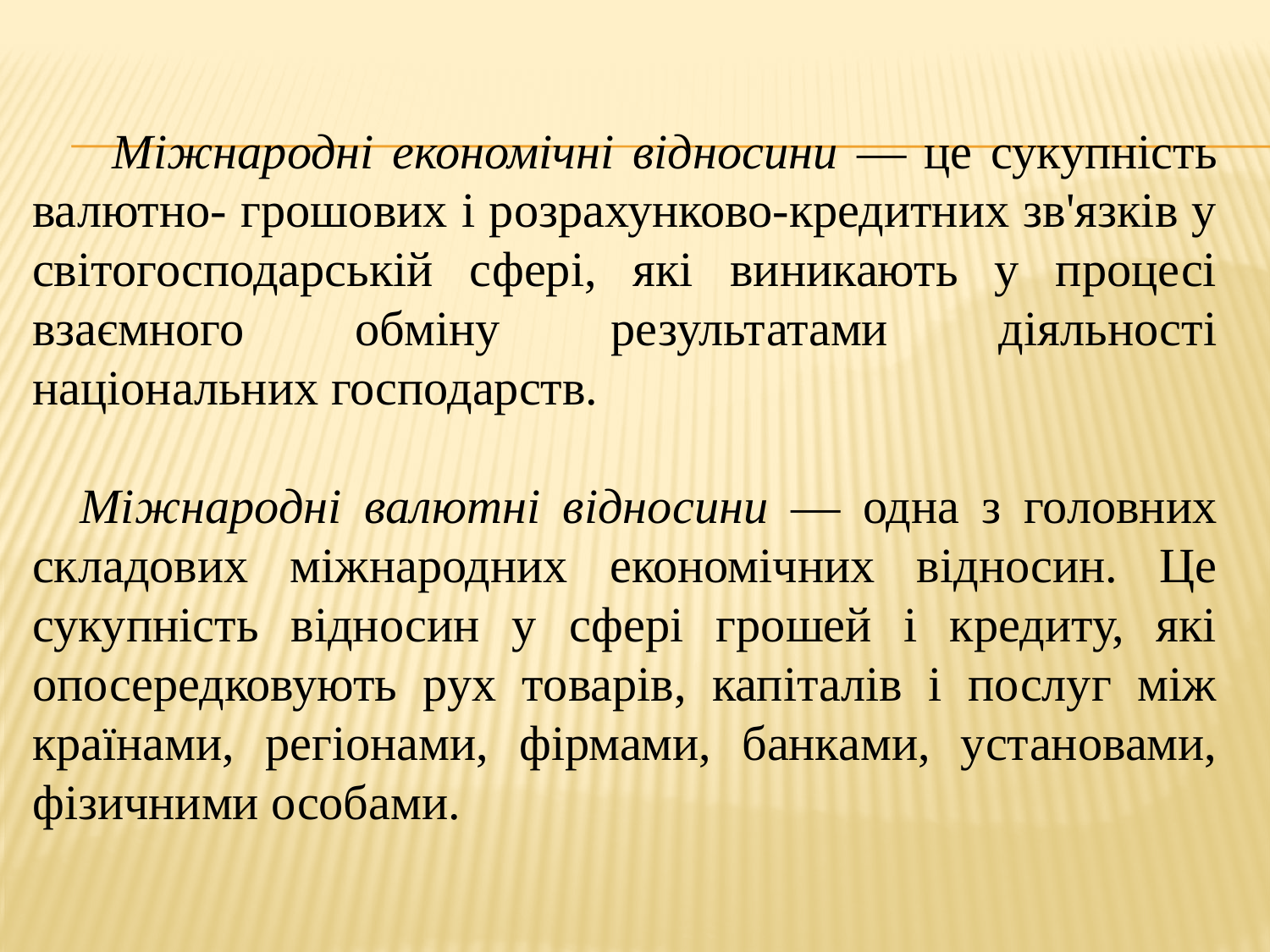

Міжнародні економічні відносини — це сукупність валютно- грошових і розрахунково-кредитних зв'язків у світогосподарській сфері, які виникають у процесі взаємного обміну результатами діяльності національних господарств.

 Міжнародні валютні відносини — одна з головних складових міжнародних економічних відносин. Це сукупність відносин у сфері грошей і кредиту, які опосередковують рух товарів, капіталів і послуг між країнами, регіонами, фірмами, банками, установами, фізичними особами.